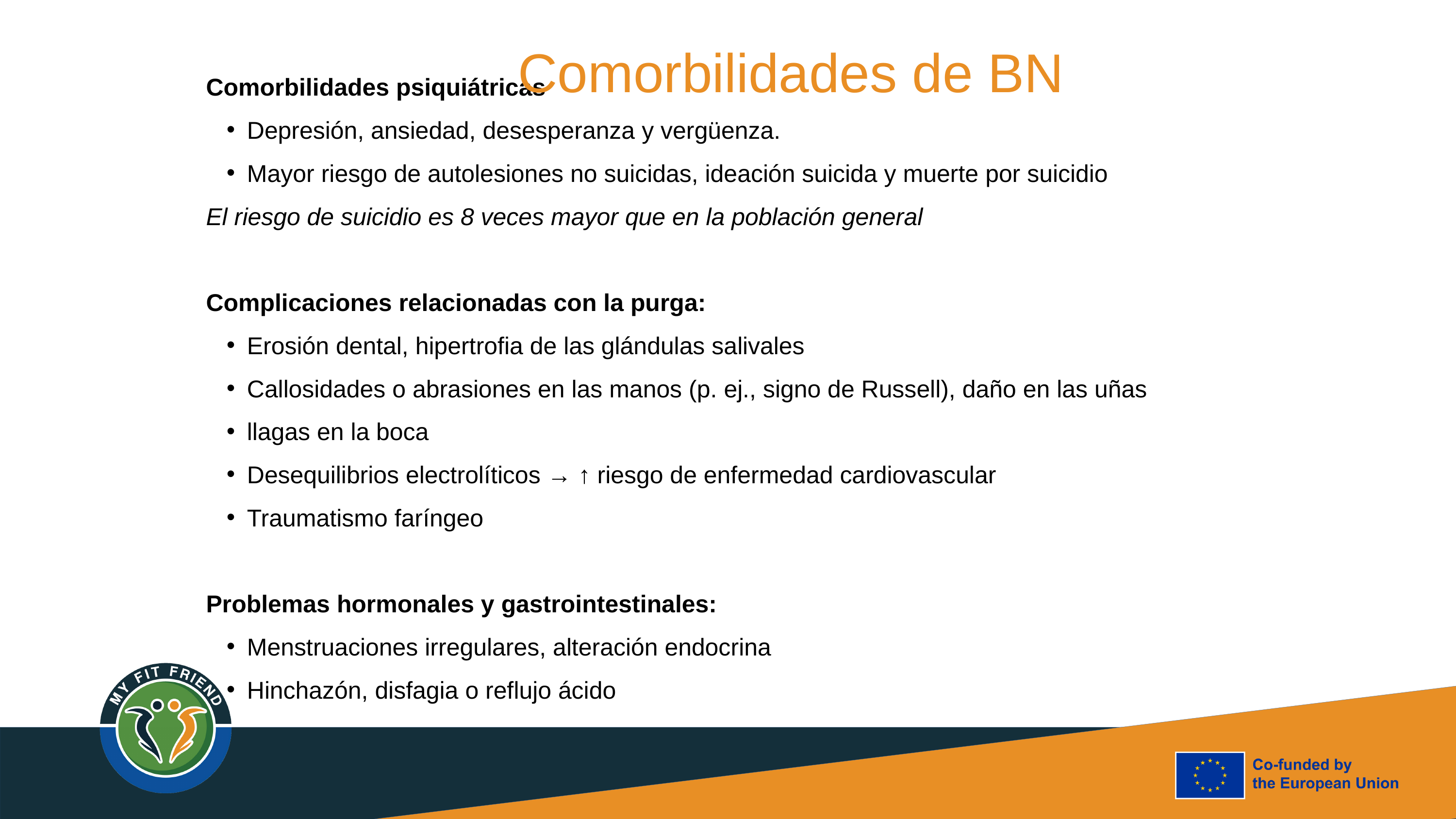

Comorbilidades de BN
Comorbilidades psiquiátricas
Depresión, ansiedad, desesperanza y vergüenza.
Mayor riesgo de autolesiones no suicidas, ideación suicida y muerte por suicidio
El riesgo de suicidio es 8 veces mayor que en la población general

Complicaciones relacionadas con la purga:
Erosión dental, hipertrofia de las glándulas salivales
Callosidades o abrasiones en las manos (p. ej., signo de Russell), daño en las uñas
llagas en la boca
Desequilibrios electrolíticos → ↑ riesgo de enfermedad cardiovascular
Traumatismo faríngeo

Problemas hormonales y gastrointestinales:
Menstruaciones irregulares, alteración endocrina
Hinchazón, disfagia o reflujo ácido